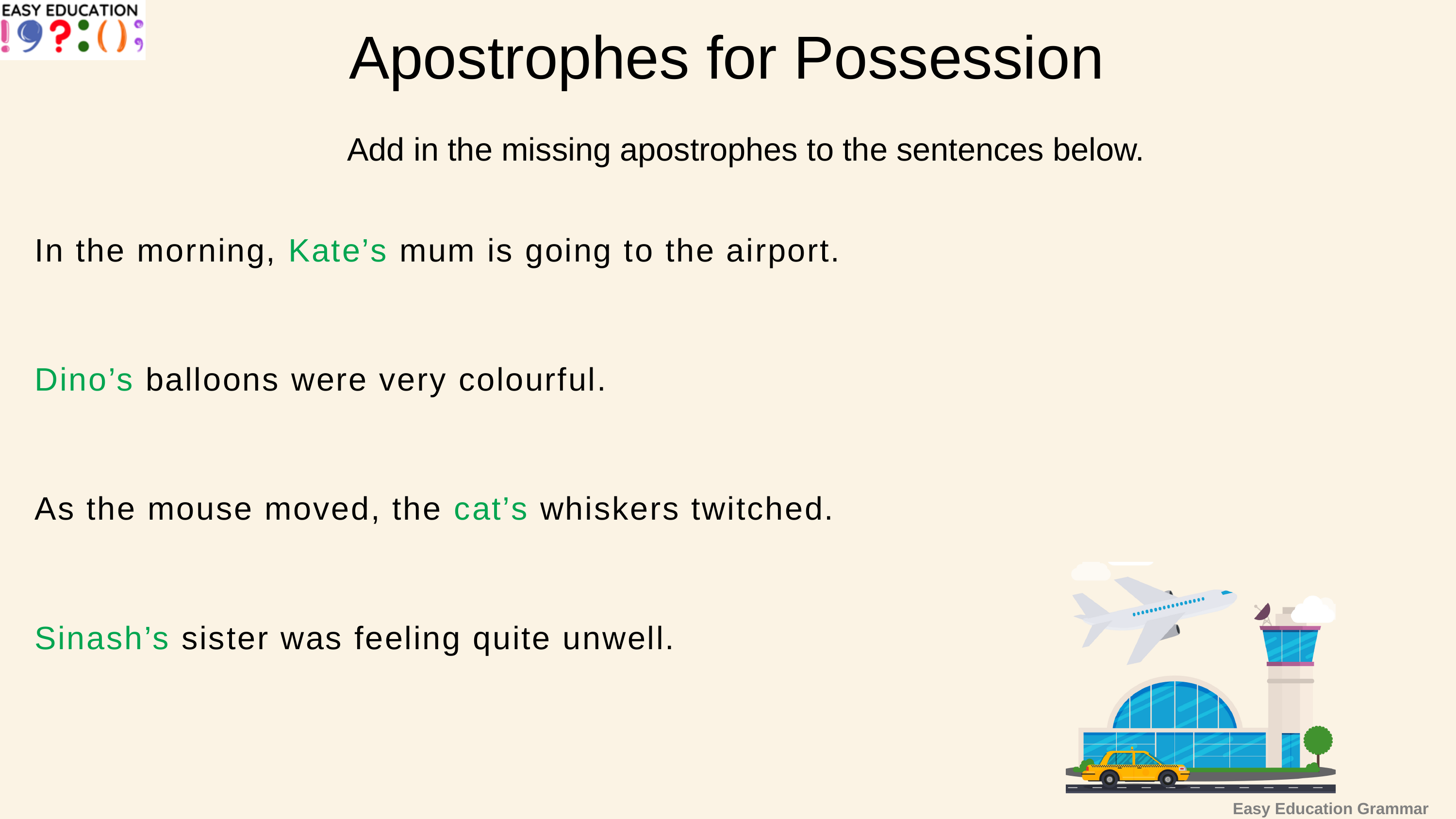

Apostrophes for Possession
Add in the missing apostrophes to the sentences below.
In the morning, Kate’s mum is going to the airport.
Dino’s balloons were very colourful.
As the mouse moved, the cat’s whiskers twitched.

Sinash’s sister was feeling quite unwell.